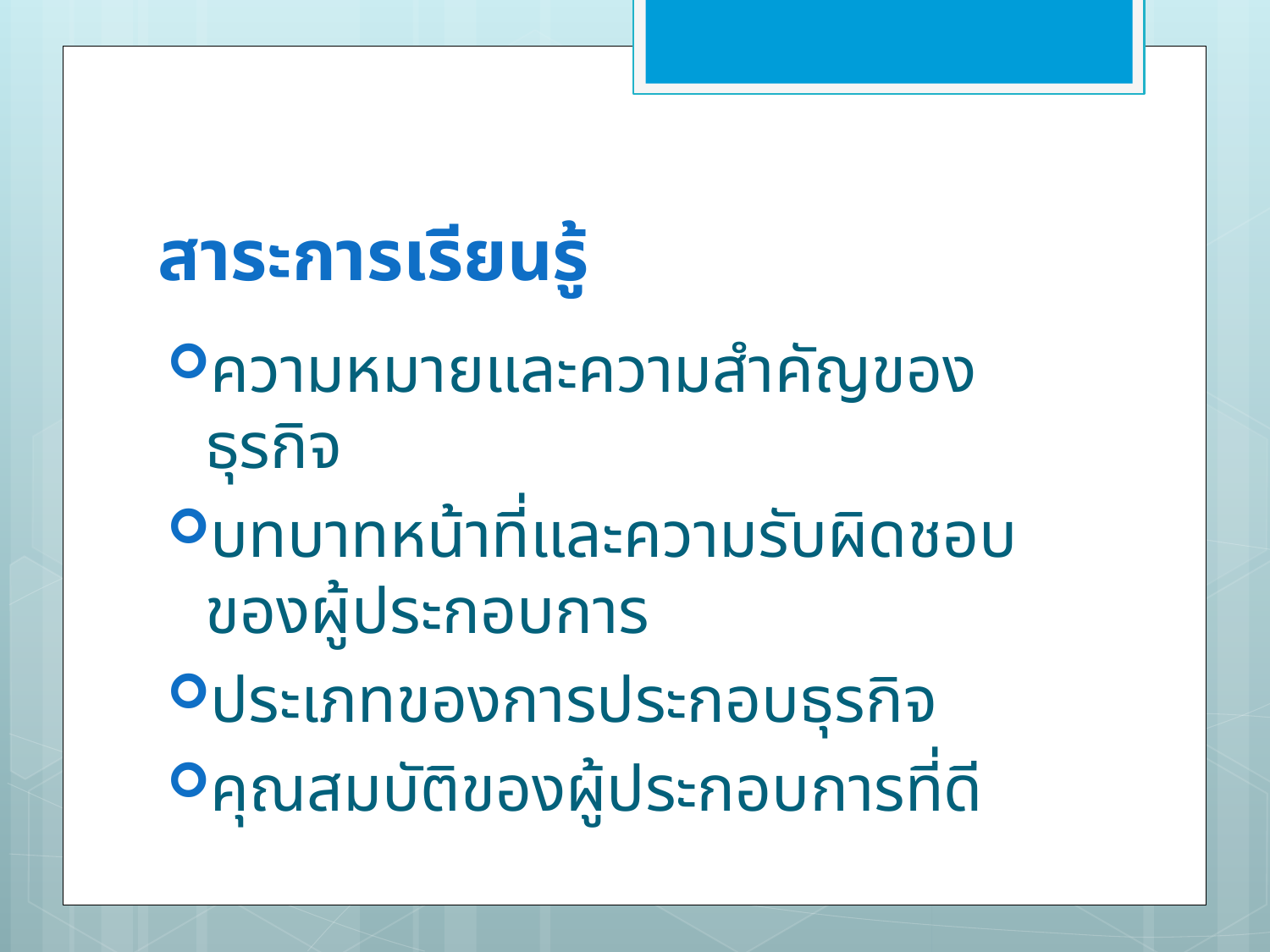

# สาระการเรียนรู้
ความหมายและความสำคัญของธุรกิจ
บทบาทหน้าที่และความรับผิดชอบของผู้ประกอบการ
ประเภทของการประกอบธุรกิจ
คุณสมบัติของผู้ประกอบการที่ดี